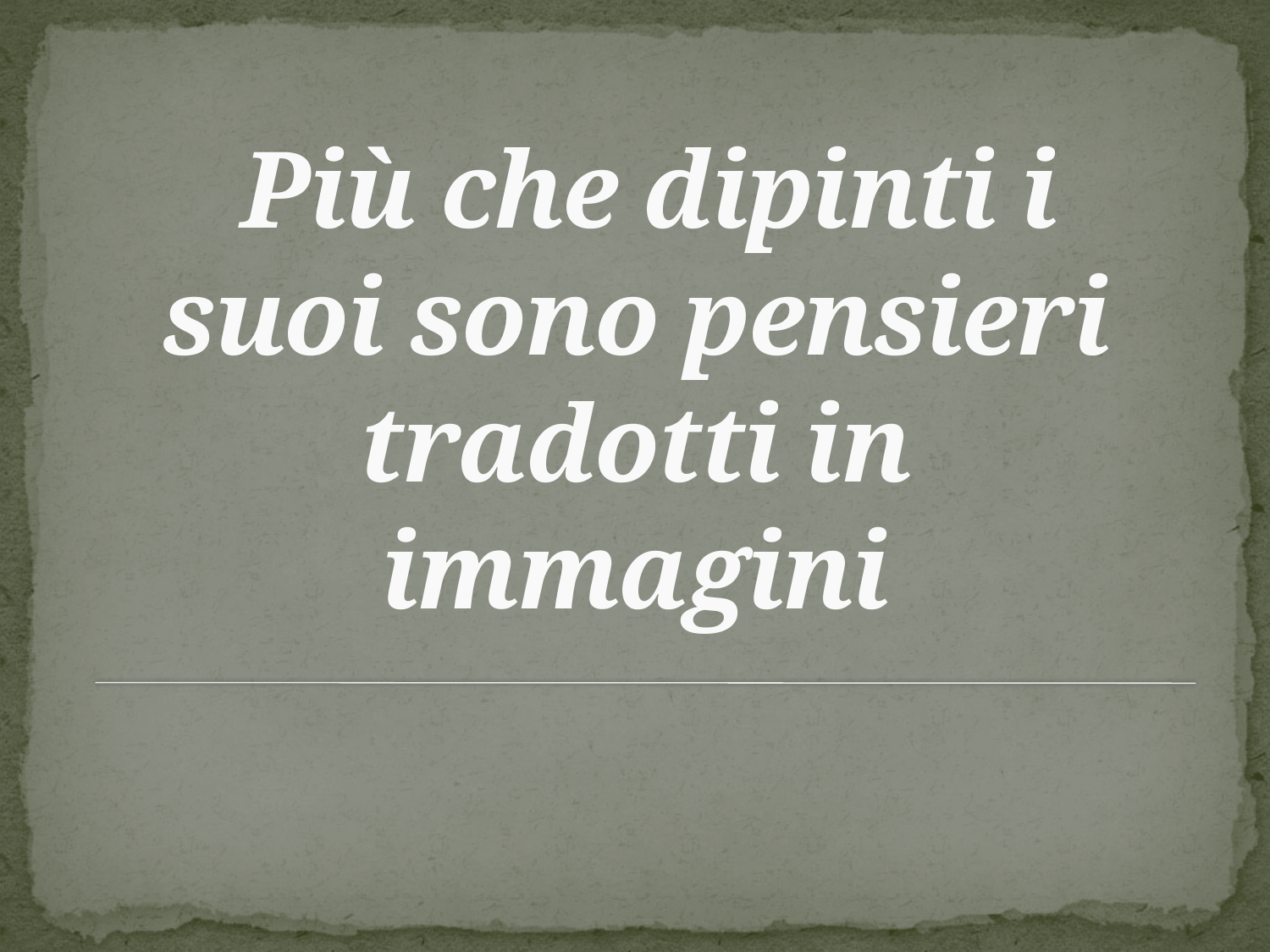

# Più che dipinti i suoi sono pensieri tradotti in immagini